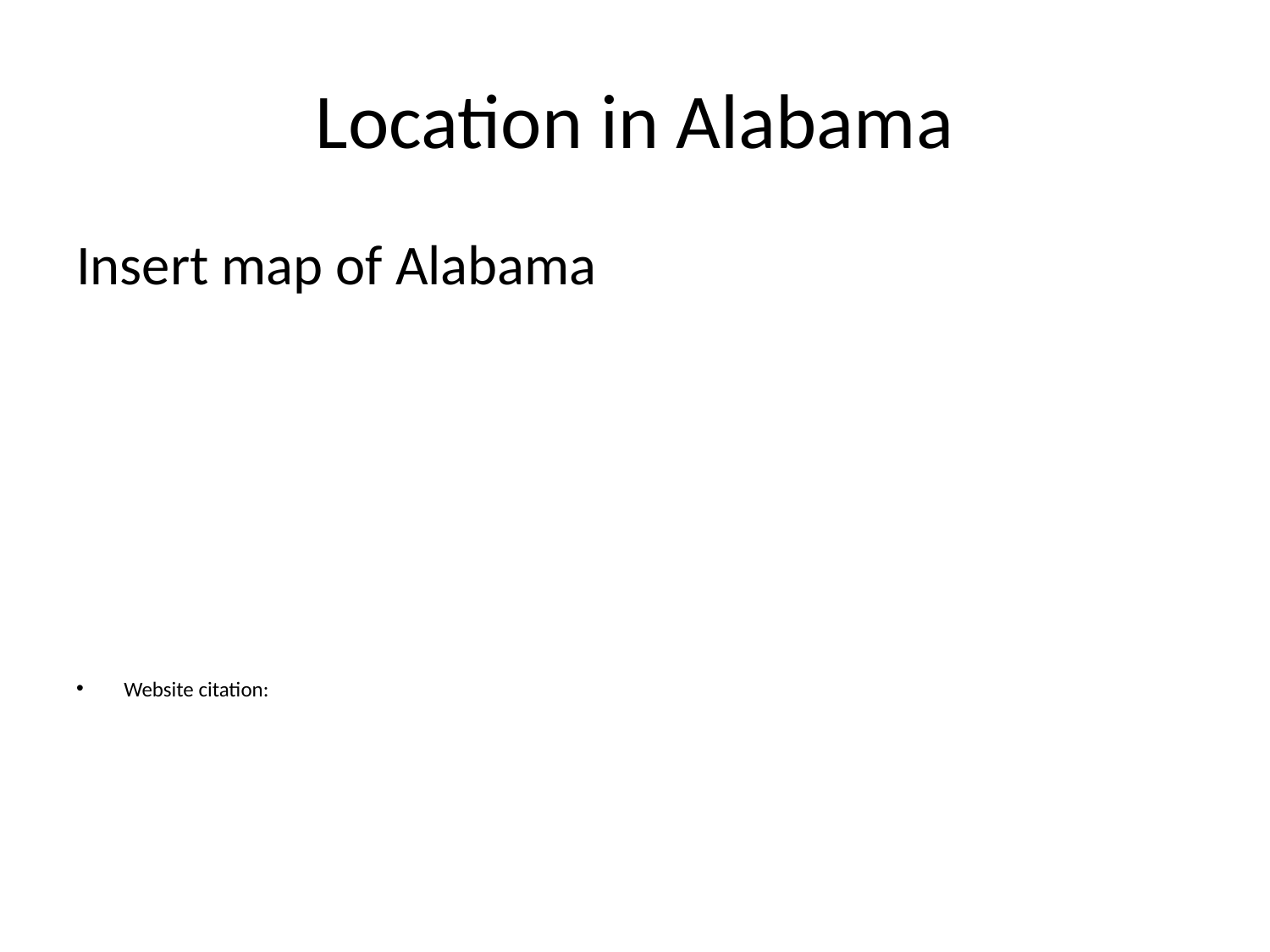

# Location in Alabama
Insert map of Alabama

Website citation: